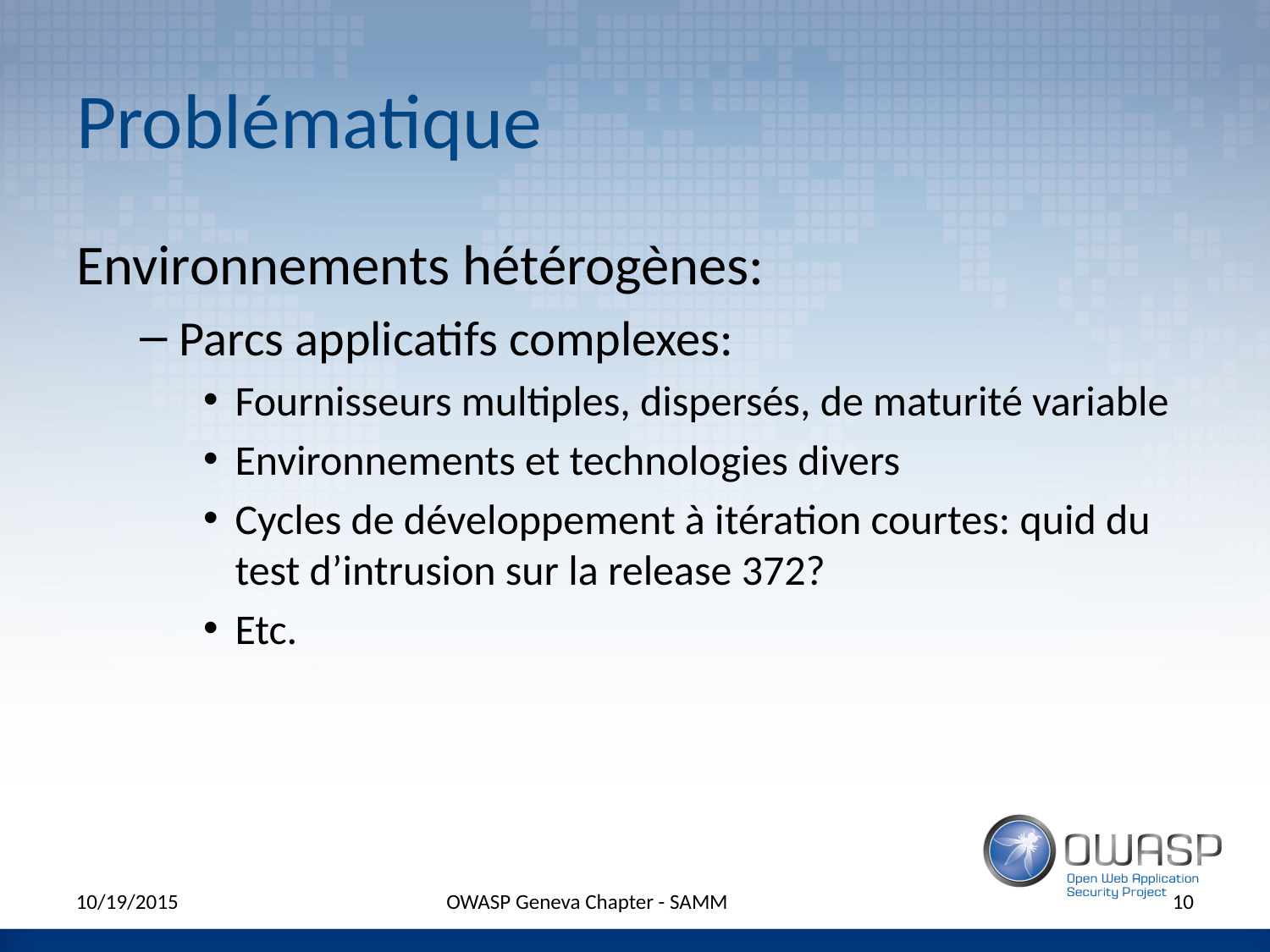

# Problématique
Environnements hétérogènes:
Parcs applicatifs complexes:
Fournisseurs multiples, dispersés, de maturité variable
Environnements et technologies divers
Cycles de développement à itération courtes: quid du test d’intrusion sur la release 372?
Etc.

10/19/2015
OWASP Geneva Chapter - SAMM
10